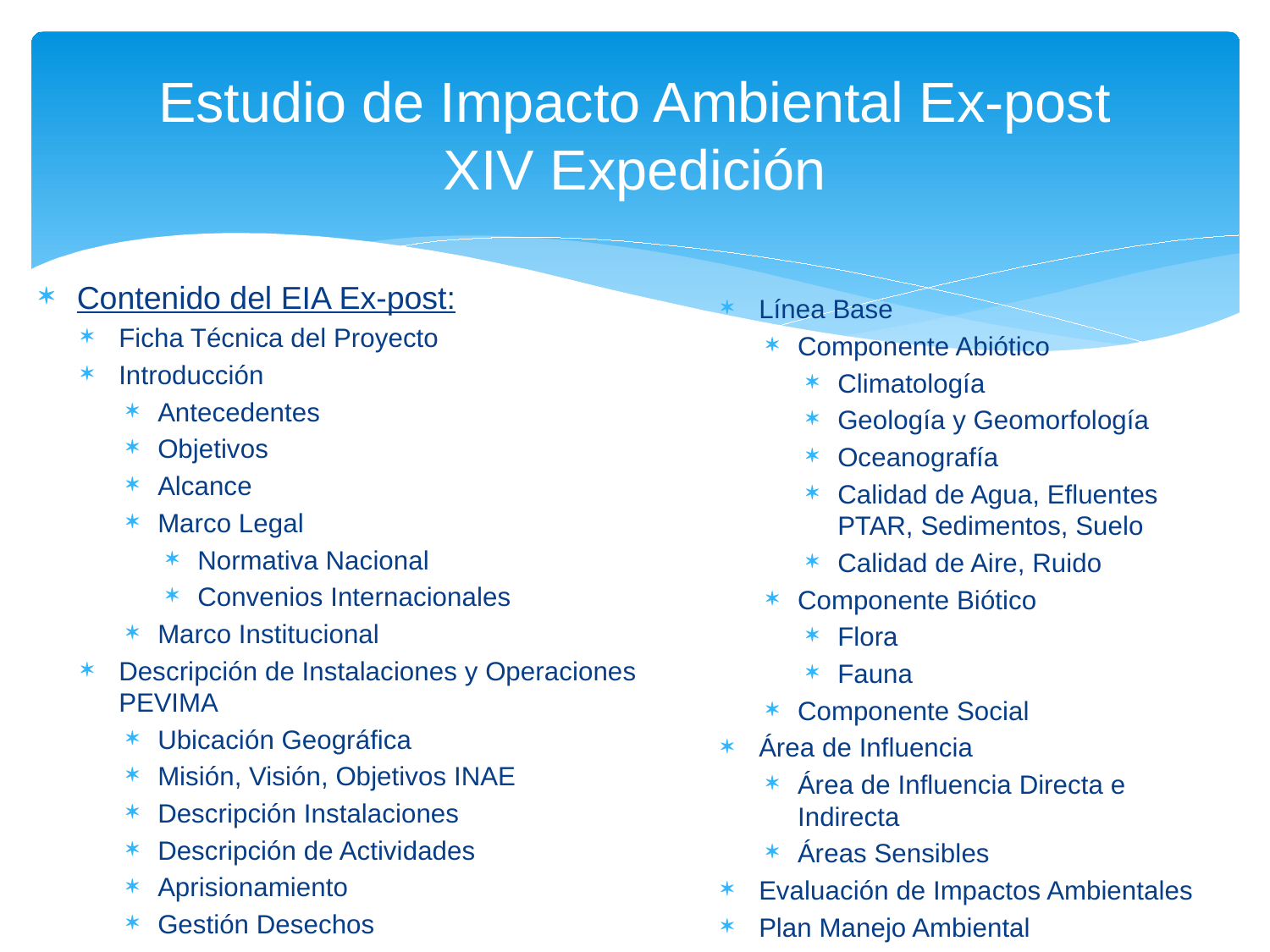

# Estudio de Impacto Ambiental Ex-post XIV Expedición
Contenido del EIA Ex-post:
Ficha Técnica del Proyecto
Introducción
Antecedentes
Objetivos
Alcance
Marco Legal
Normativa Nacional
Convenios Internacionales
Marco Institucional
Descripción de Instalaciones y Operaciones PEVIMA
Ubicación Geográfica
Misión, Visión, Objetivos INAE
Descripción Instalaciones
Descripción de Actividades
Aprisionamiento
Gestión Desechos
Línea Base
Componente Abiótico
Climatología
Geología y Geomorfología
Oceanografía
Calidad de Agua, Efluentes PTAR, Sedimentos, Suelo
Calidad de Aire, Ruido
Componente Biótico
Flora
Fauna
Componente Social
Área de Influencia
Área de Influencia Directa e Indirecta
Áreas Sensibles
Evaluación de Impactos Ambientales
Plan Manejo Ambiental